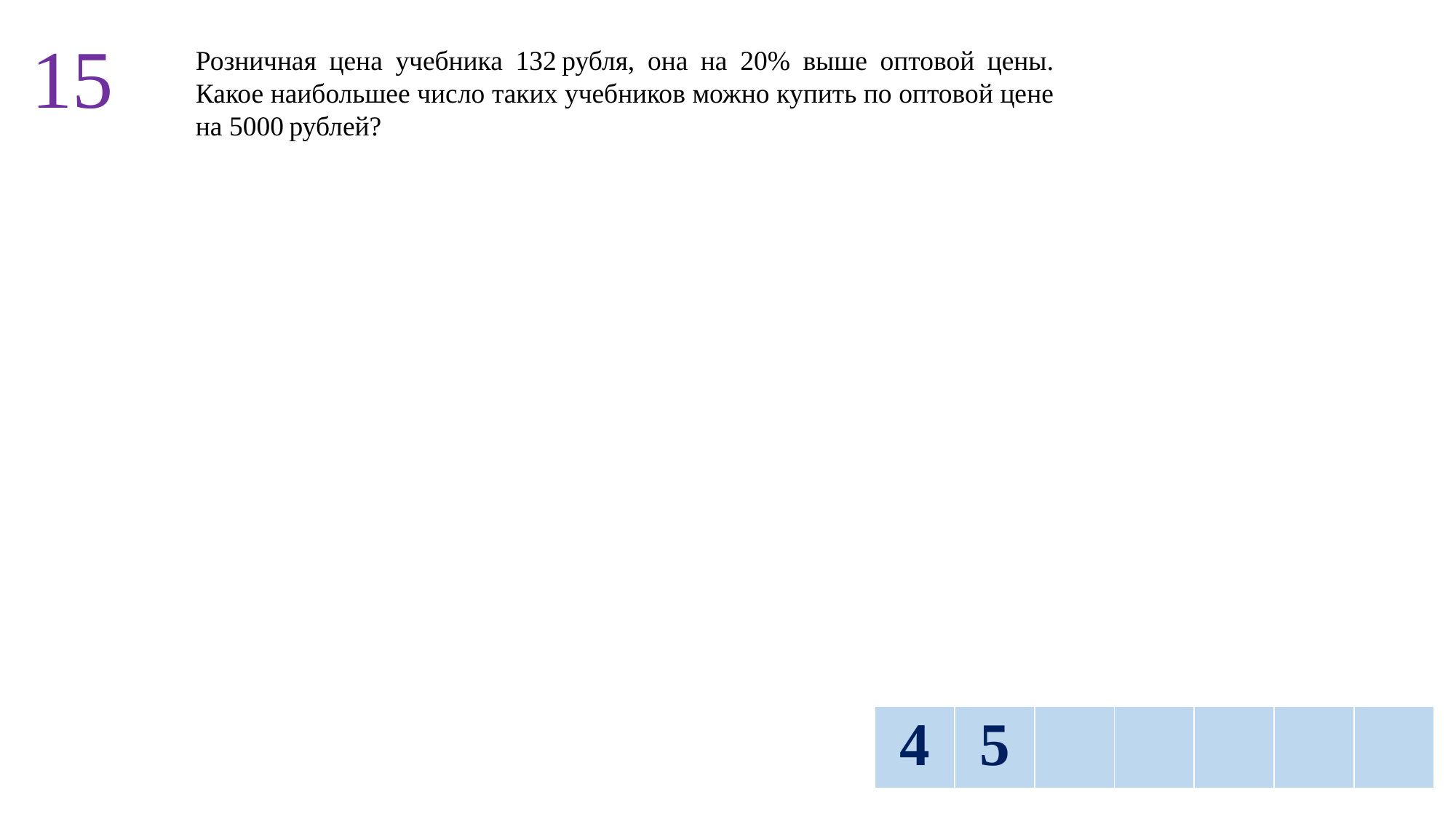

15
Розничная цена учебника 132 рубля, она на 20% выше оптовой цены. Какое наибольшее число таких учебников можно купить по оптовой цене на 5000 рублей?
| 4 | 5 |  |  |  |  |  |
| --- | --- | --- | --- | --- | --- | --- |